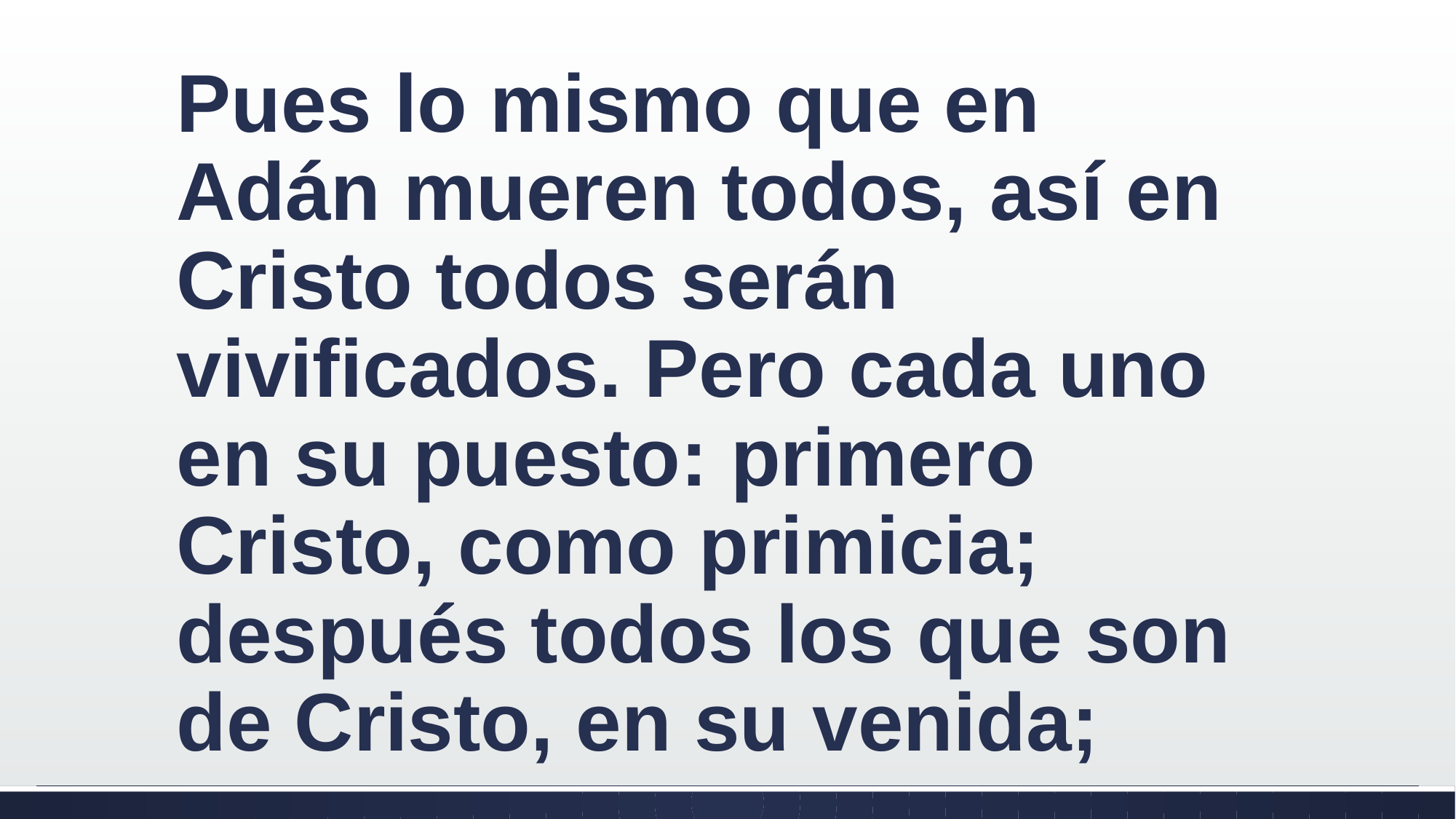

#
Pues lo mismo que en  Adán mueren todos, así en  Cristo todos serán vivificados. Pero cada uno en su puesto: primero Cristo, como primicia; después todos los que son de Cristo, en su venida;